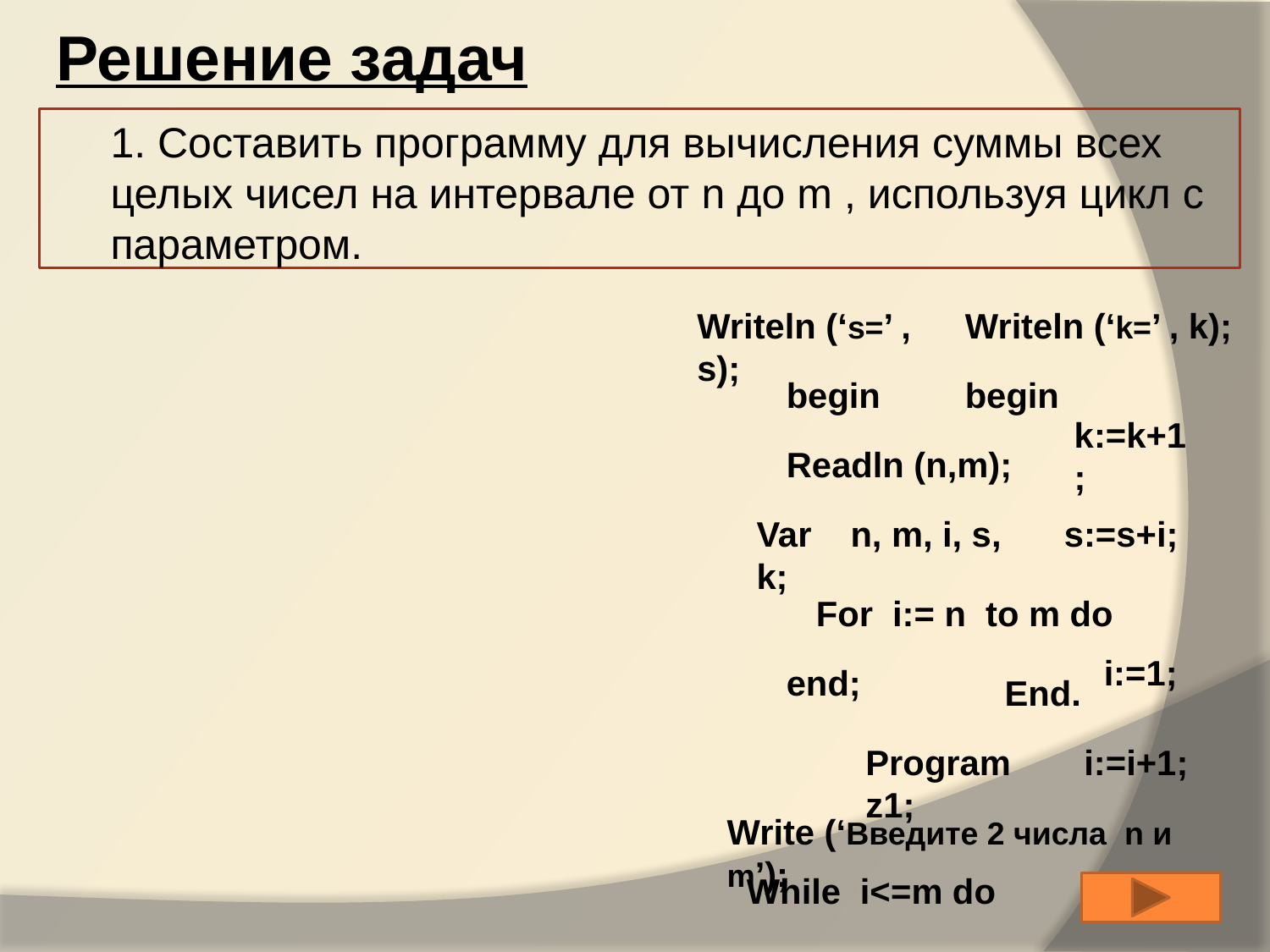

# Решение задач
1. Составить программу для вычисления суммы всех  целых чисел на интервале от n до m , используя цикл с параметром.
Writeln (‘s=’ , s);
Writeln (‘k=’ , k);
begin
begin
k:=k+1;
Readln (n,m);
Var    n, m, i, s, k;
s:=s+i;
For  i:= n  to m do
i:=1;
end;
End.
Program z1;
i:=i+1;
Write (‘Введите 2 числа  n и m’);
While  i<=m do